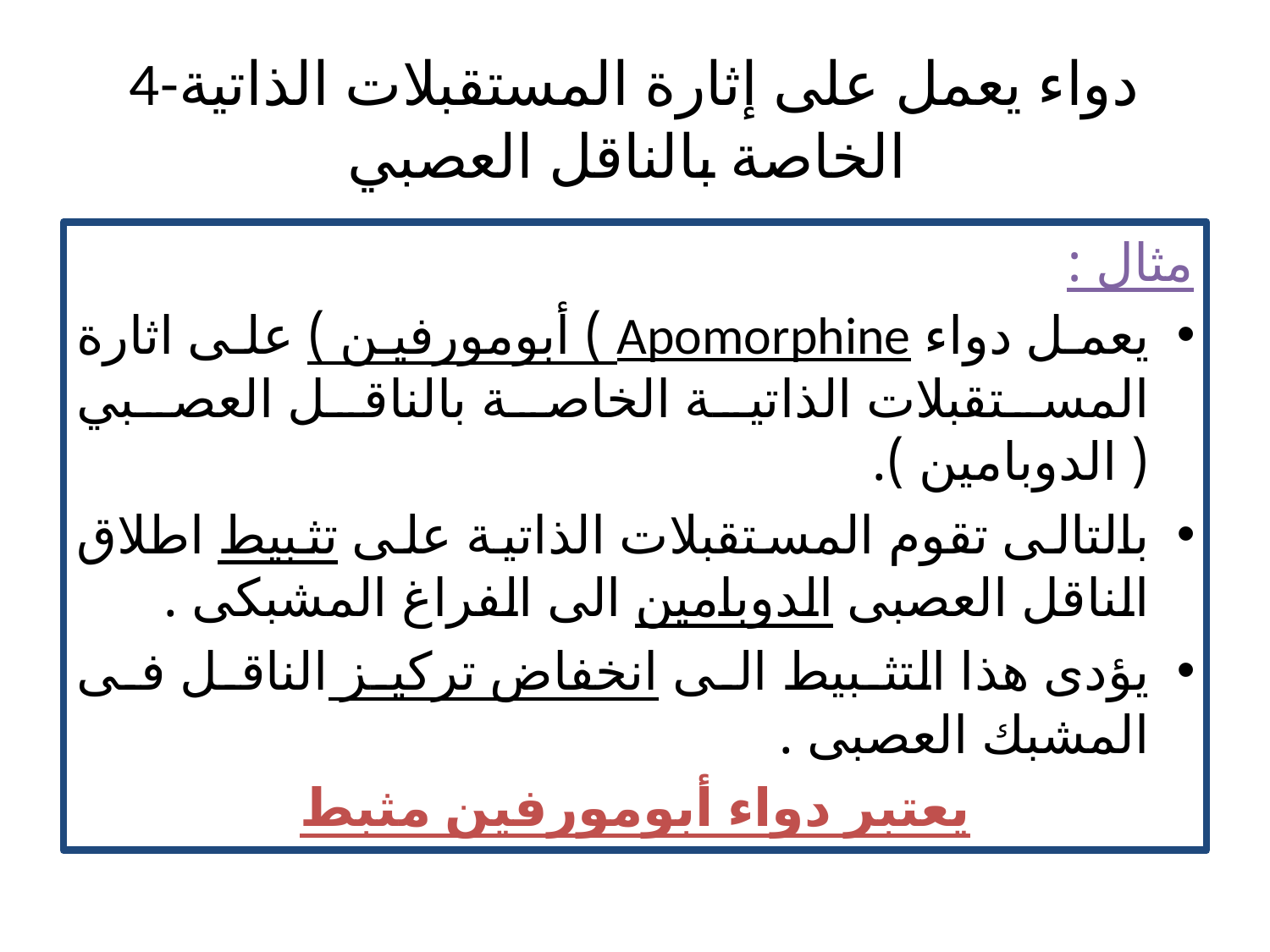

# 4-دواء يعمل على إثارة المستقبلات الذاتية الخاصة بالناقل العصبي
مثال :
يعمل دواء Apomorphine ) أبومورفين ) على اثارة المستقبلات الذاتية الخاصة بالناقل العصبي ( الدوبامين ).
بالتالى تقوم المستقبلات الذاتية على تثبيط اطلاق الناقل العصبى الدوبامين الى الفراغ المشبكى .
يؤدى هذا التثبيط الى انخفاض تركيز الناقل فى المشبك العصبى .
يعتبر دواء أبومورفين مثبط